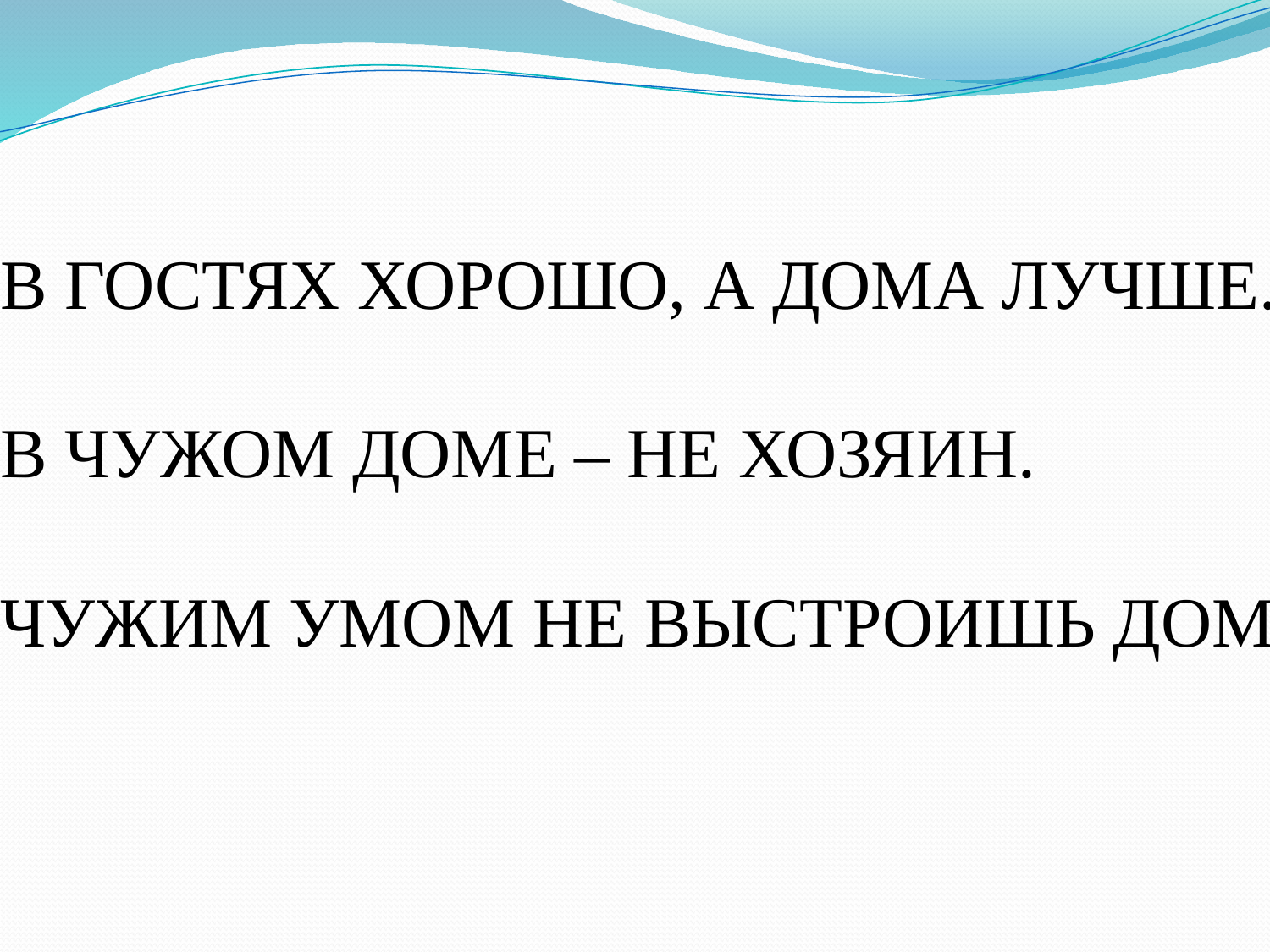

# В ГОСТЯХ ХОРОШО, А ДОМА ЛУЧШЕ. В ЧУЖОМ ДОМЕ – НЕ ХОЗЯИН. ЧУЖИМ УМОМ НЕ ВЫСТРОИШЬ ДОМ.